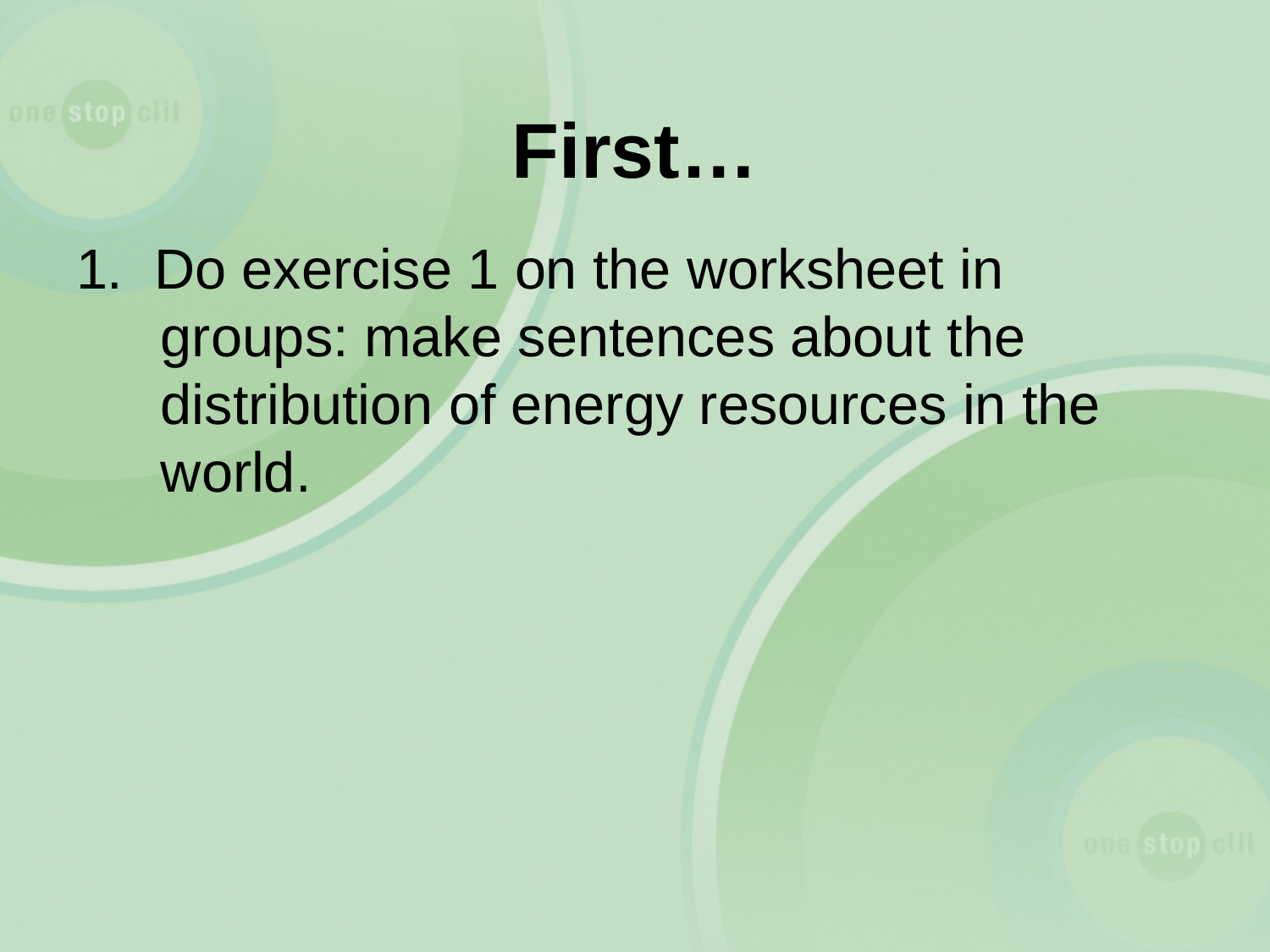

# First…
1.  Do exercise 1 on the worksheet in groups: make sentences about the distribution of energy resources in the world.